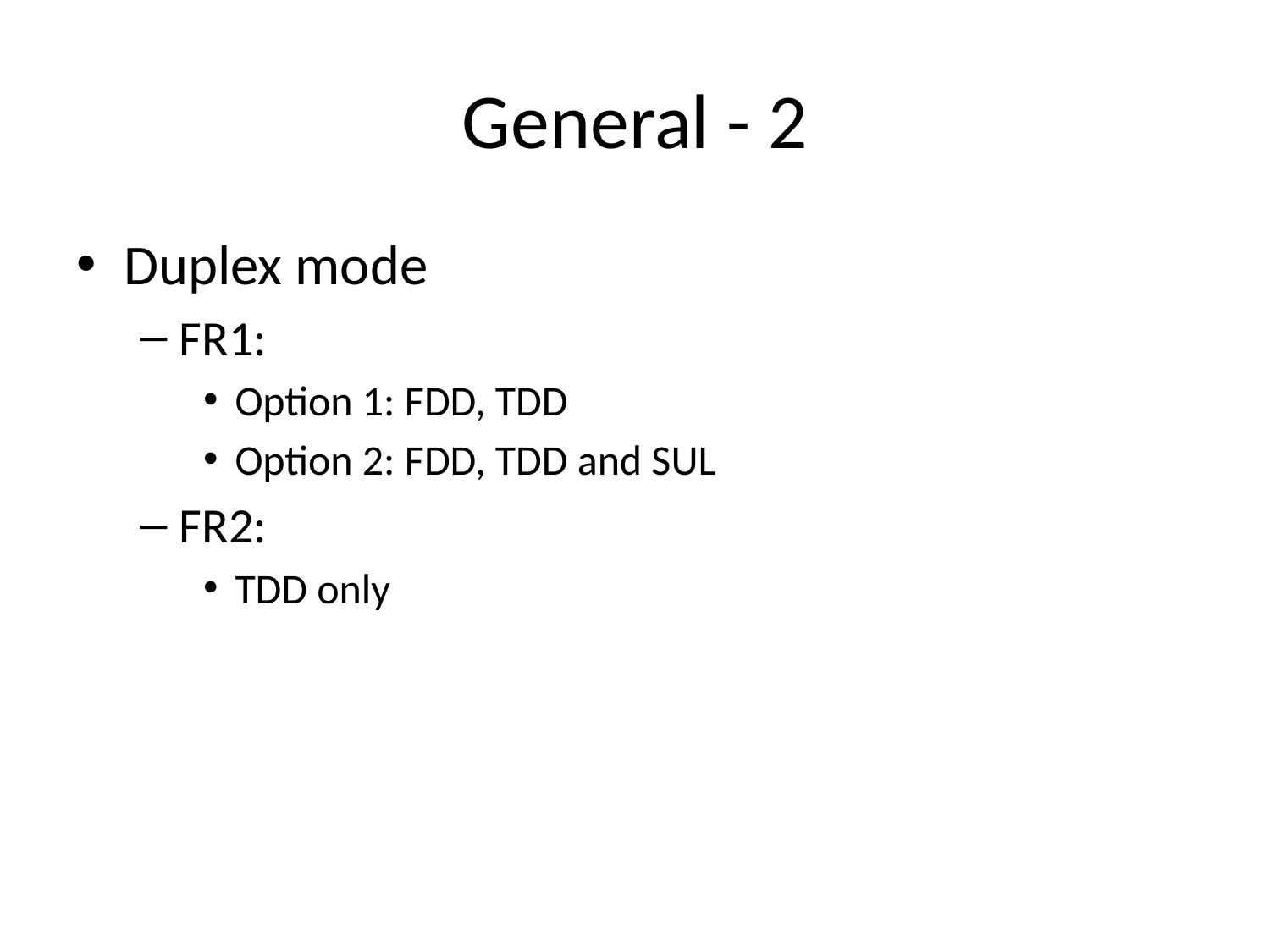

# General - 2
Duplex mode
FR1:
Option 1: FDD, TDD
Option 2: FDD, TDD and SUL
FR2:
TDD only